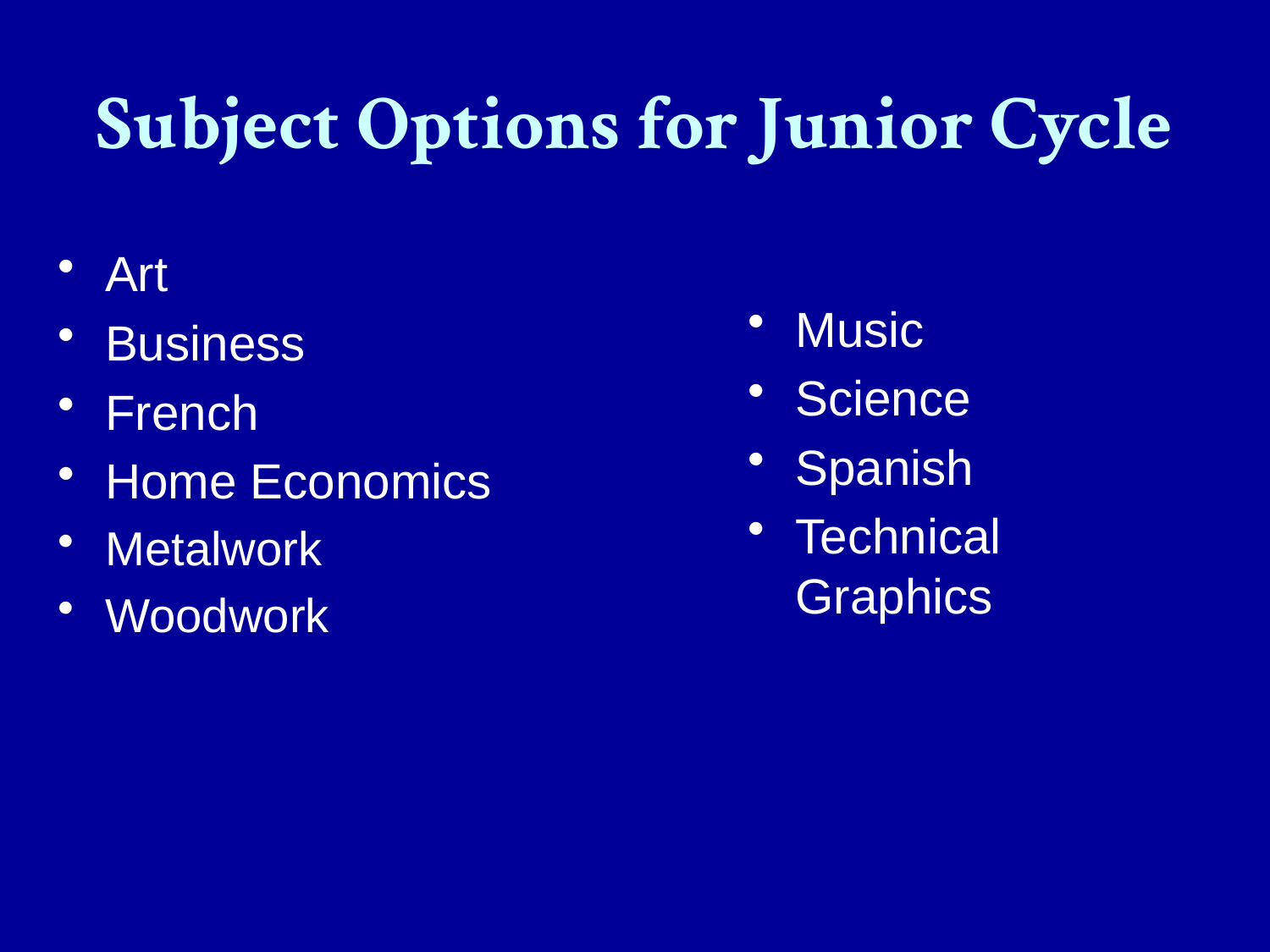

# Subject Options for Junior Cycle

Music
Science
Spanish
Technical Graphics

Art
Business
French
Home Economics
Metalwork
Woodwork